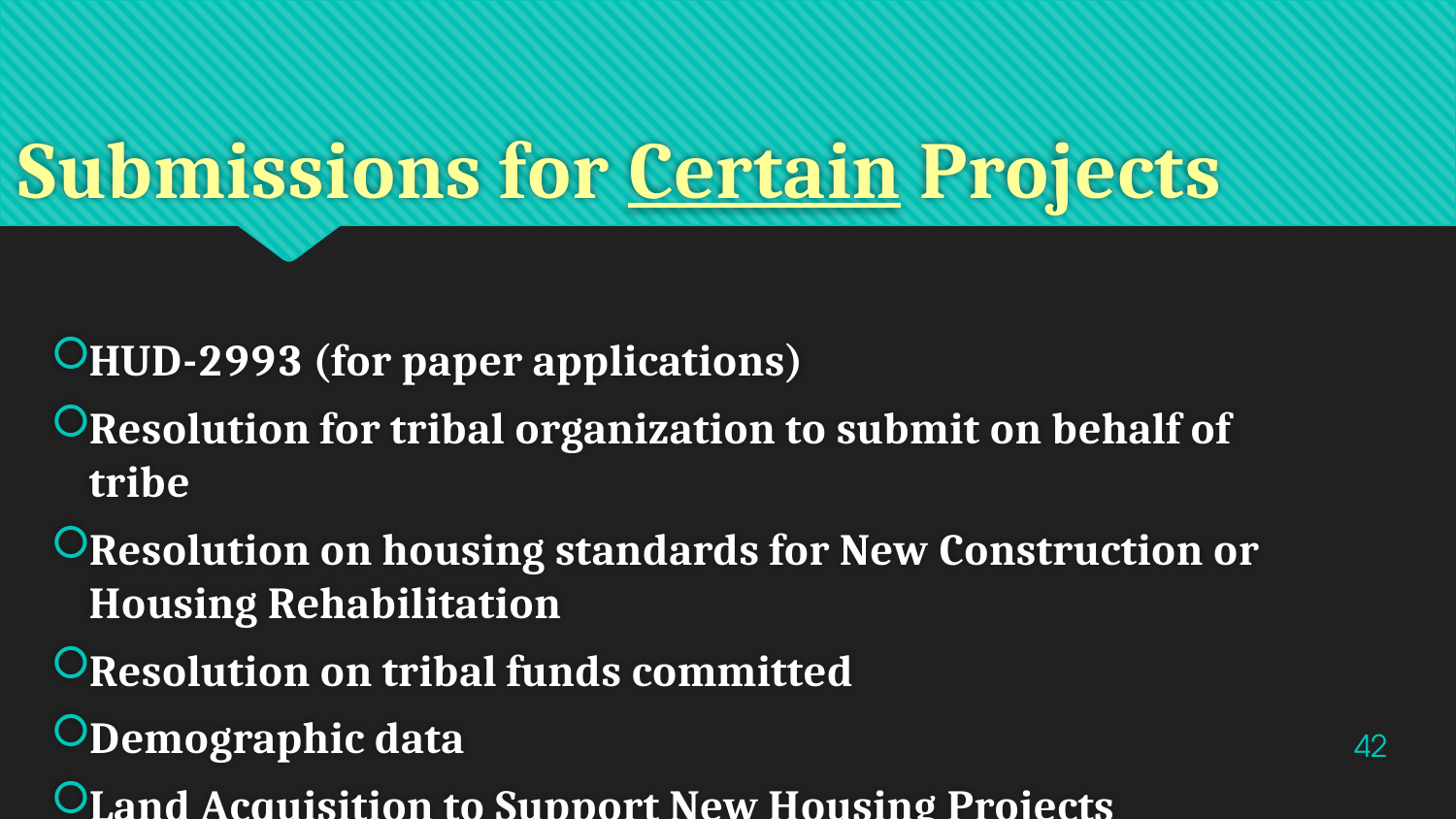

# Submissions for Certain Projects
HUD-2993 (for paper applications)
Resolution for tribal organization to submit on behalf of tribe
Resolution on housing standards for New Construction or Housing Rehabilitation
Resolution on tribal funds committed
Demographic data
Land Acquisition to Support New Housing Projects

42